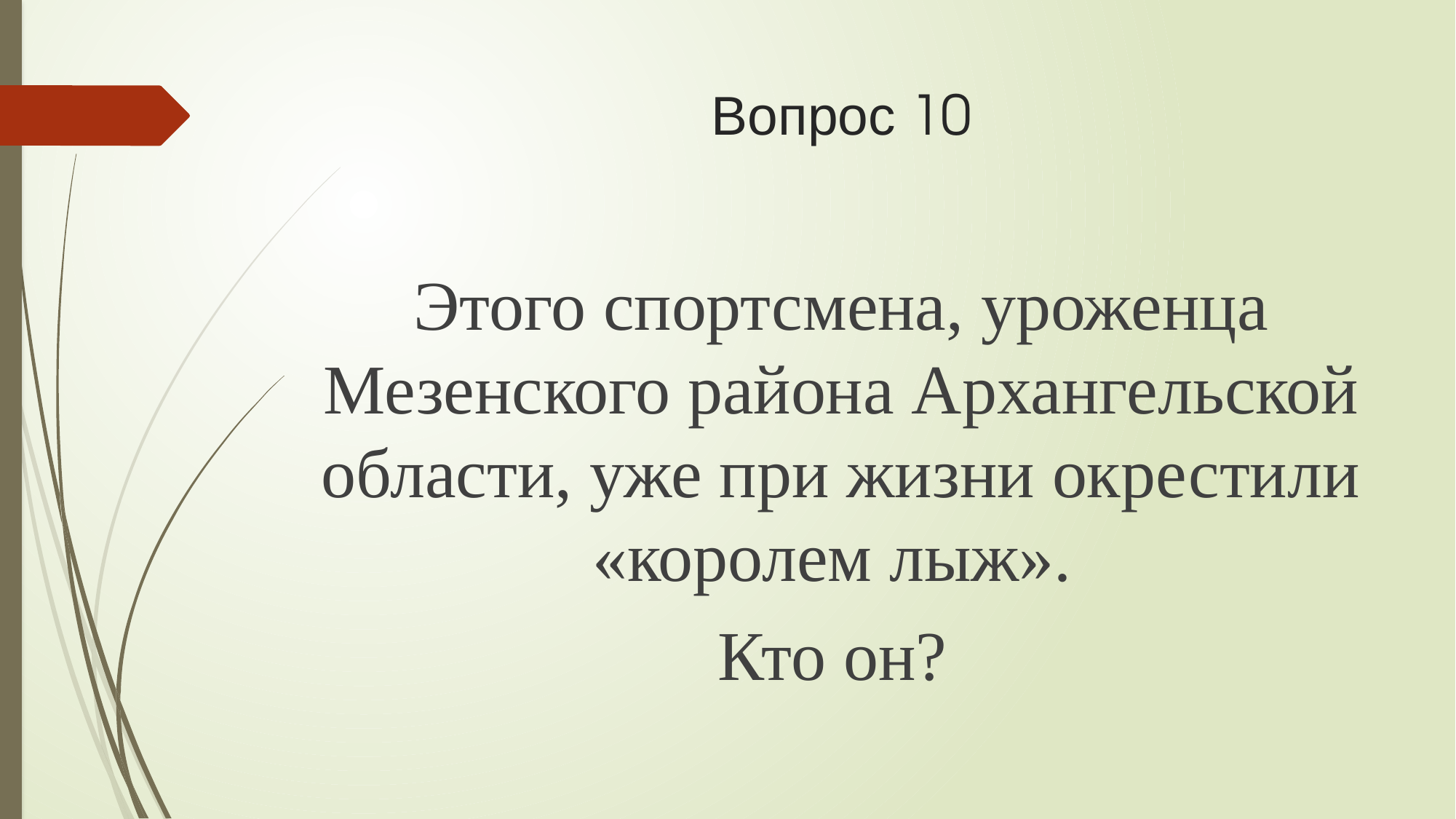

# Вопрос 10
Этого спортсмена, уроженца Мезенского района Архангельской области, уже при жизни окрестили «королем лыж».
Кто он?